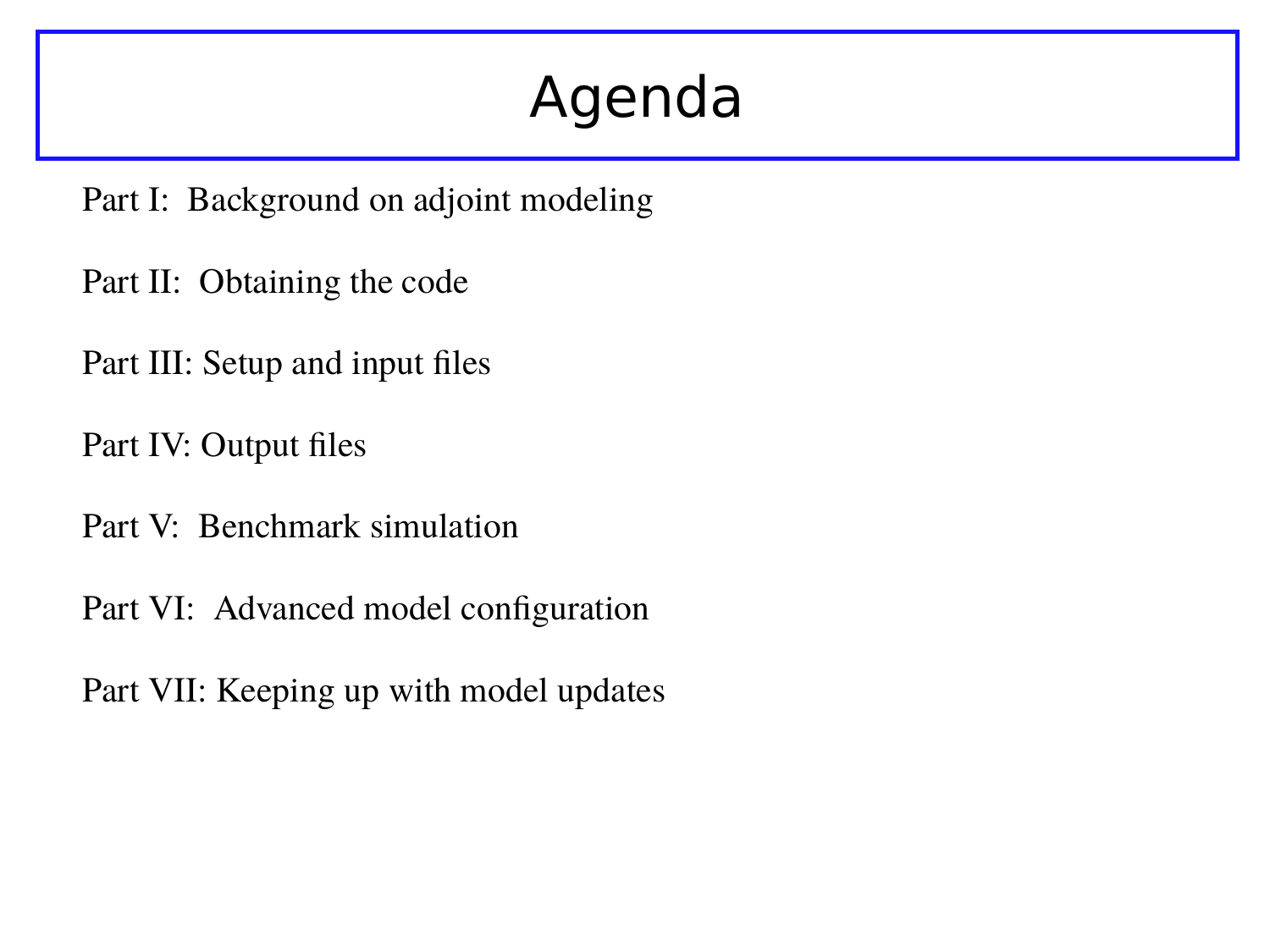

# Agenda
Part I:  Background on adjoint modeling

Part II:  Obtaining the code

Part III: Setup and input files

Part IV: Output files

Part V:  Benchmark simulation

Part VI:  Advanced model configuration

Part VII: Keeping up with model updates